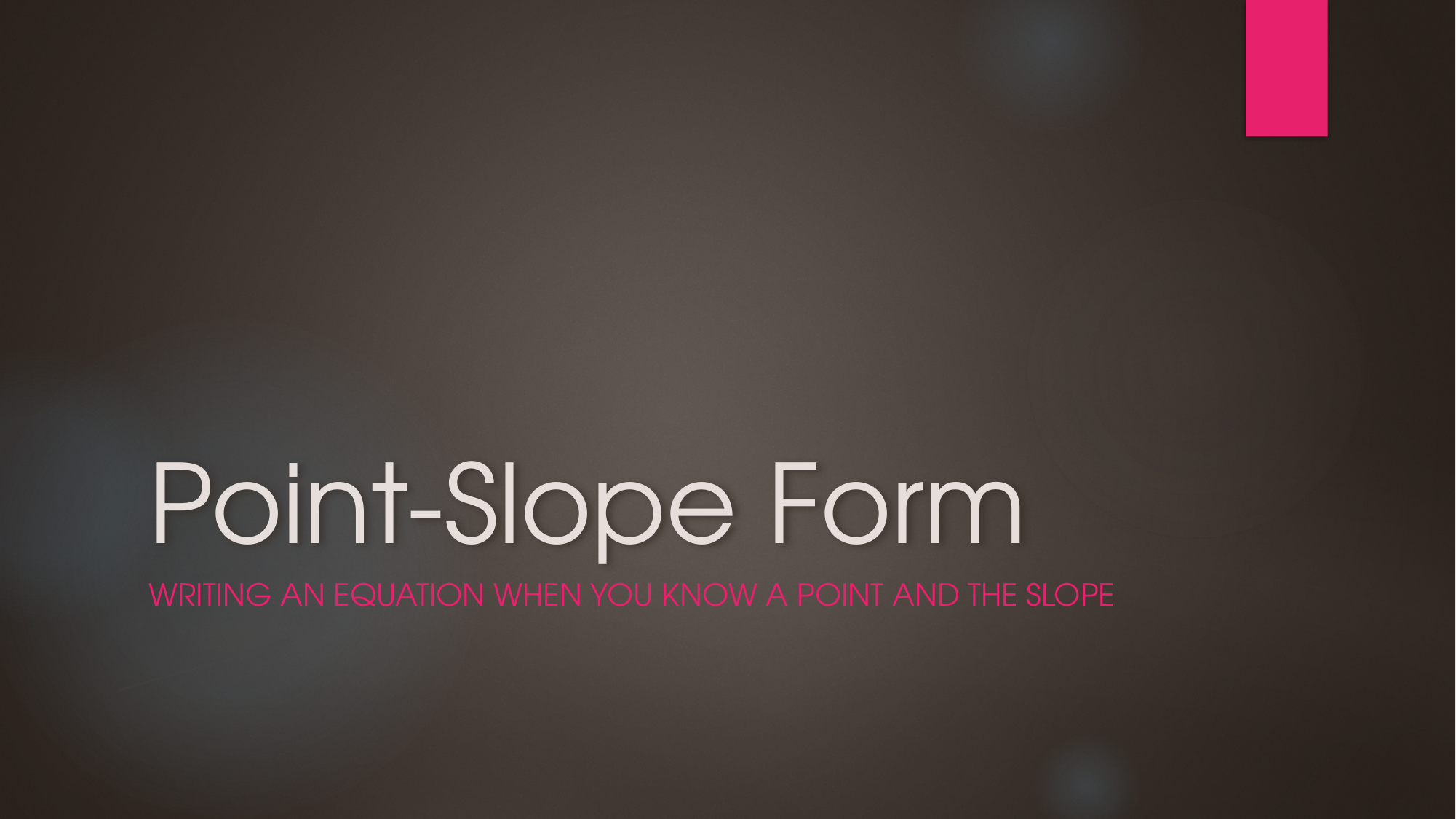

# Point-Slope Form
Writing an equation when you know a point and the slope